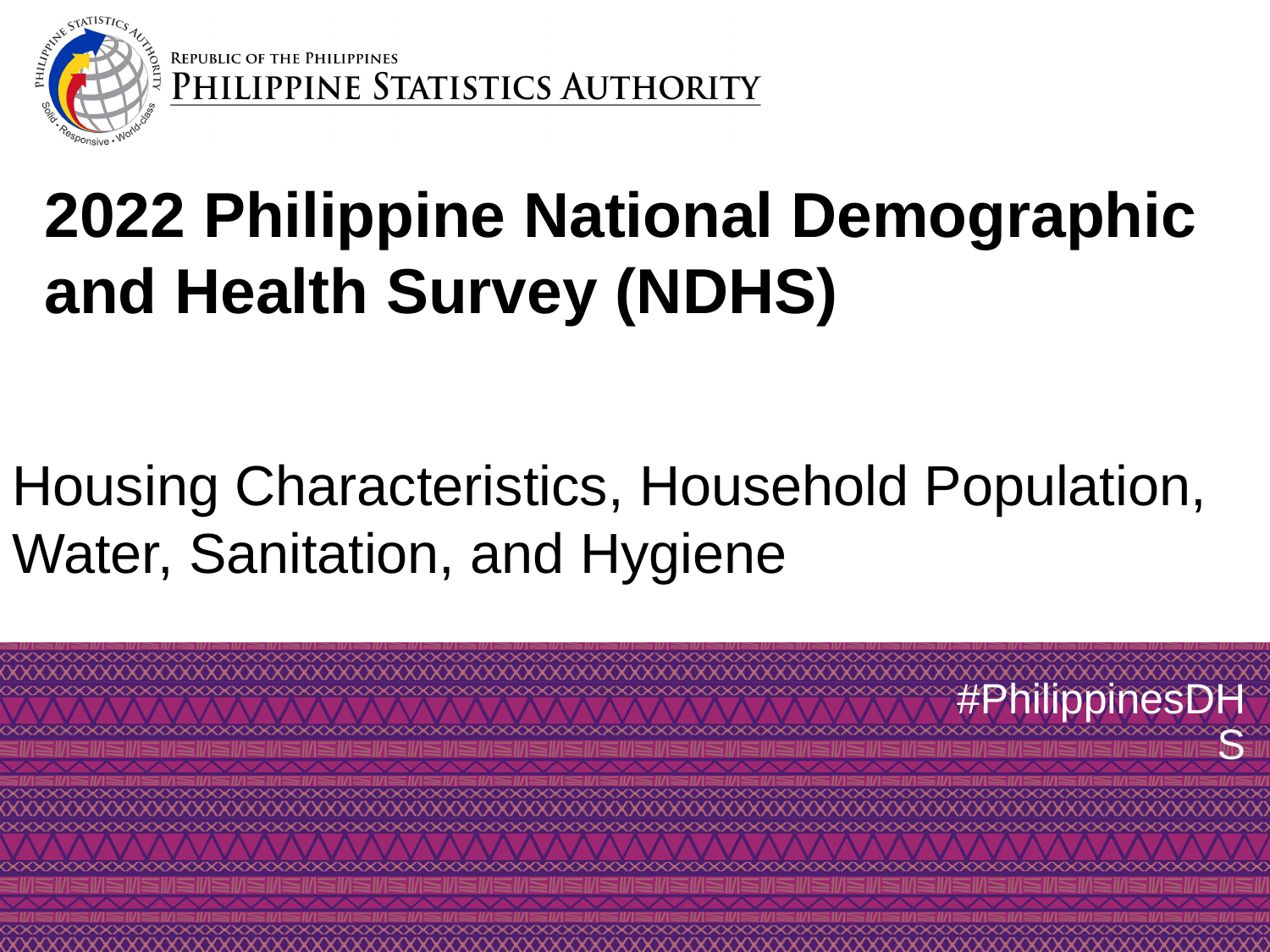

Housing Characteristics, Household Population, Water, Sanitation, and Hygiene
#PhilippinesDHS